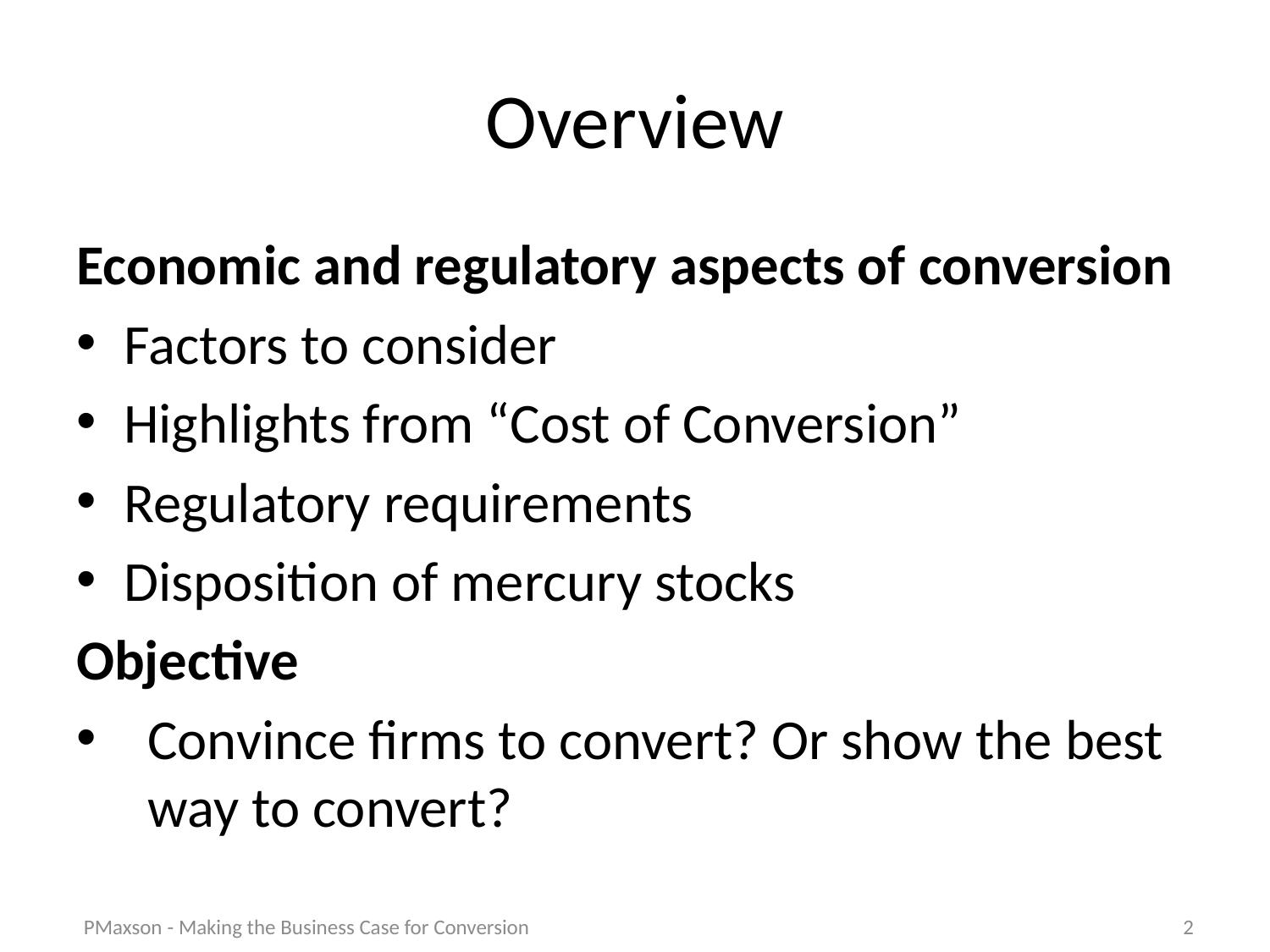

# Overview
Economic and regulatory aspects of conversion
Factors to consider
Highlights from “Cost of Conversion”
Regulatory requirements
Disposition of mercury stocks
Objective
Convince firms to convert? Or show the best way to convert?
PMaxson - Making the Business Case for Conversion
2